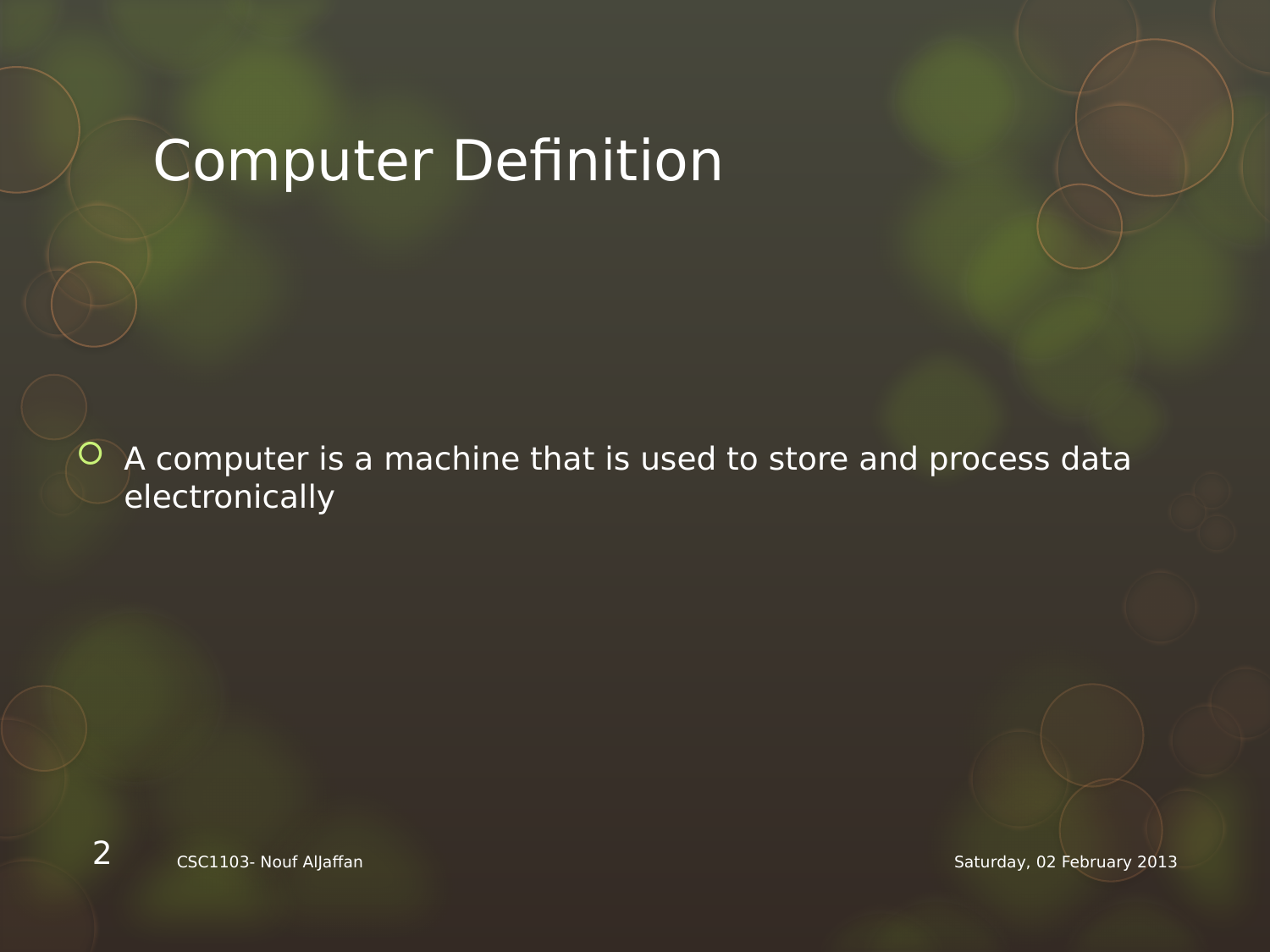

# Computer Definition
A computer is a machine that is used to store and process data electronically

2
CSC1103- Nouf AlJaffan
Saturday, 02 February 2013